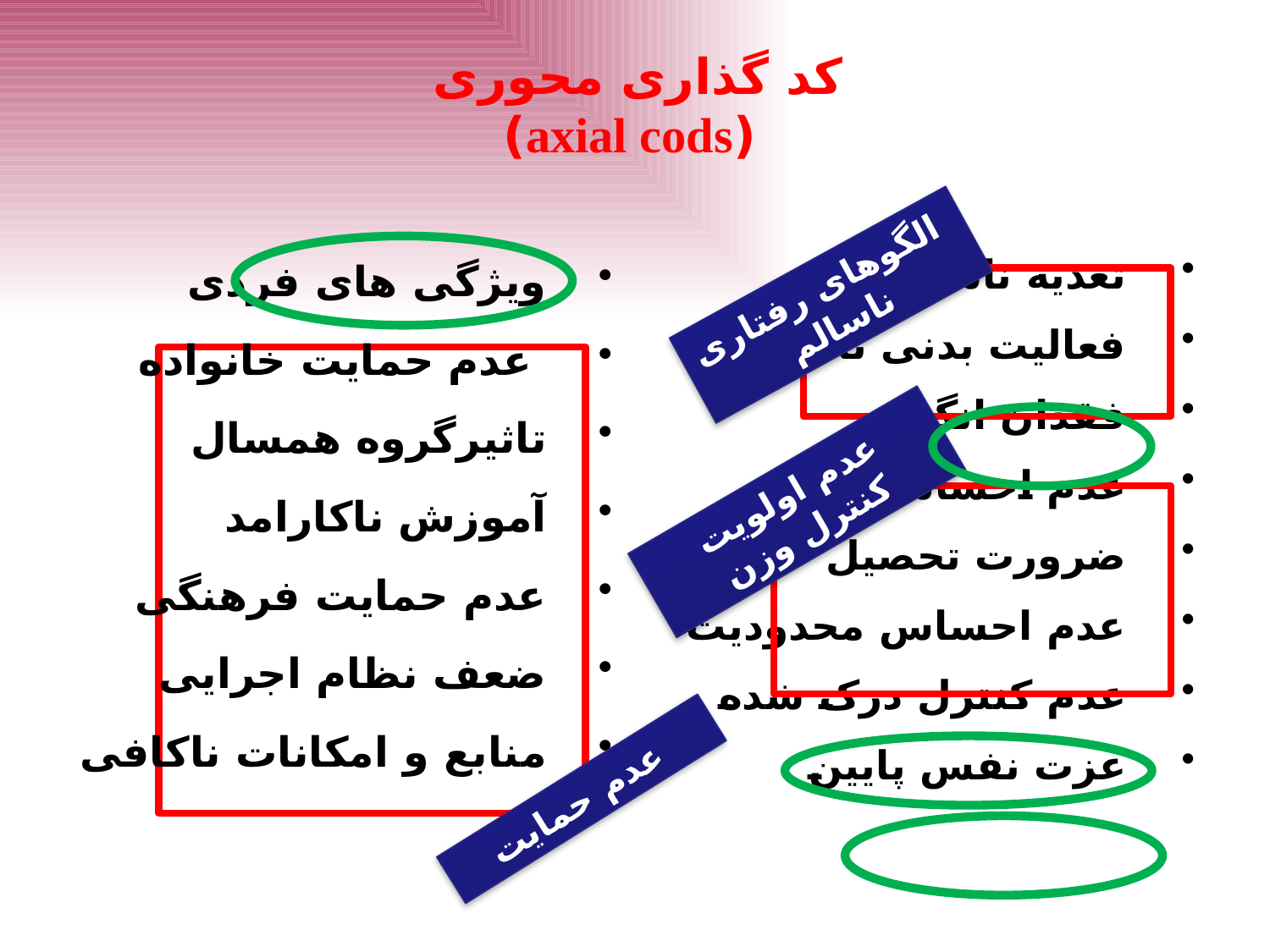

کد گذاری محوری
 (axial cods)
ویژگی های فردی
 عدم حمایت خانواده
تاثیرگروه همسال
آموزش ناکارامد
عدم حمایت فرهنگی
ضعف نظام اجرایی
منابع و امکانات ناکافی

تغذیه ناسالم
فعالیت بدنی نامناسب
فقدان انگیزه
عدم احساس تهدید
ضرورت تحصیل
عدم احساس محدودیت
عدم کنترل درک شده
عزت نفس پایین

 الگوهای رفتاری ناسالم

عدم اولویت کنترل وزن

عدم حمایت